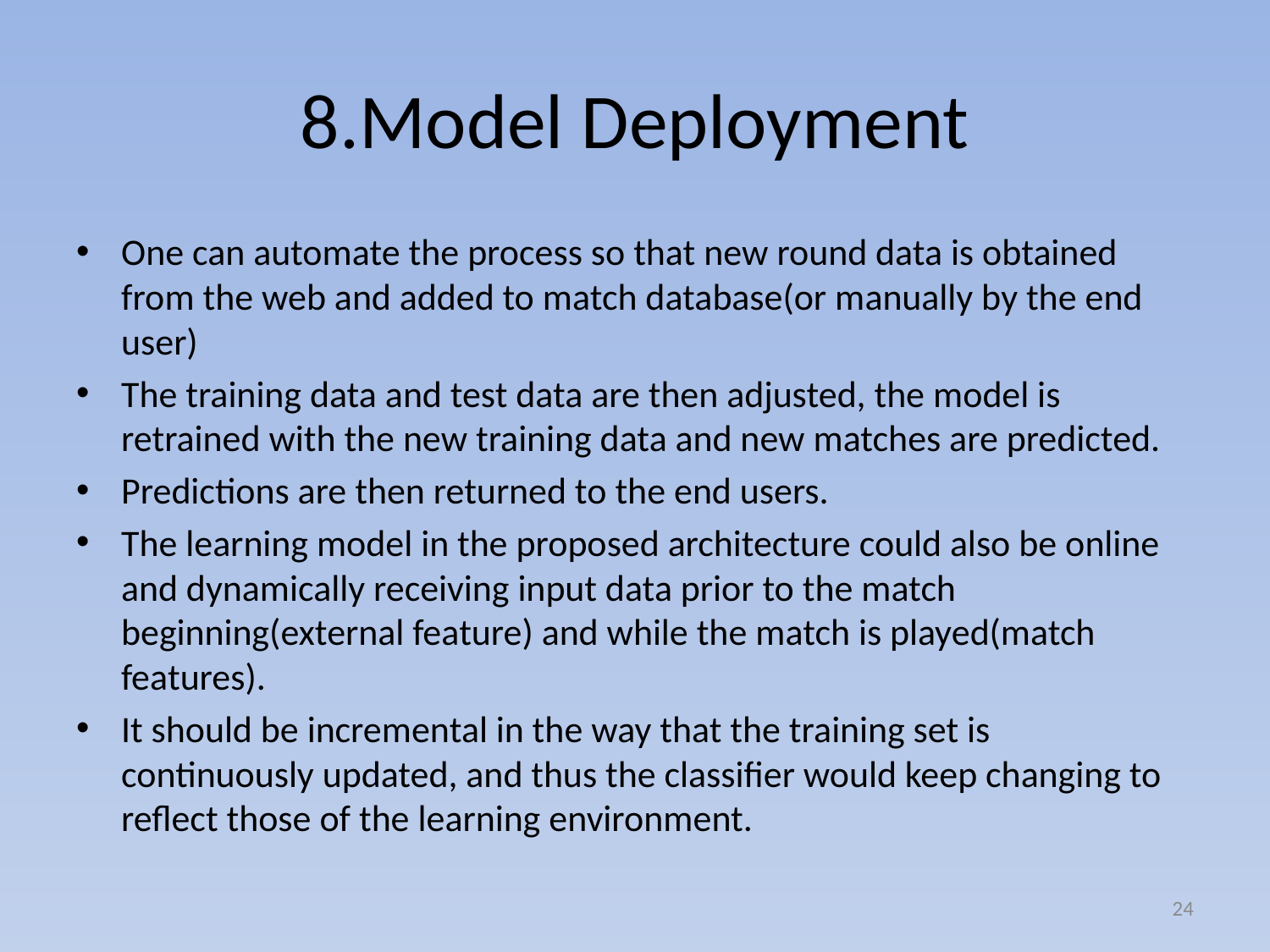

# 8.Model Deployment
One can automate the process so that new round data is obtained from the web and added to match database(or manually by the end user)
The training data and test data are then adjusted, the model is retrained with the new training data and new matches are predicted.
Predictions are then returned to the end users.
The learning model in the proposed architecture could also be online and dynamically receiving input data prior to the match beginning(external feature) and while the match is played(match features).
It should be incremental in the way that the training set is continuously updated, and thus the classifier would keep changing to reflect those of the learning environment.
24